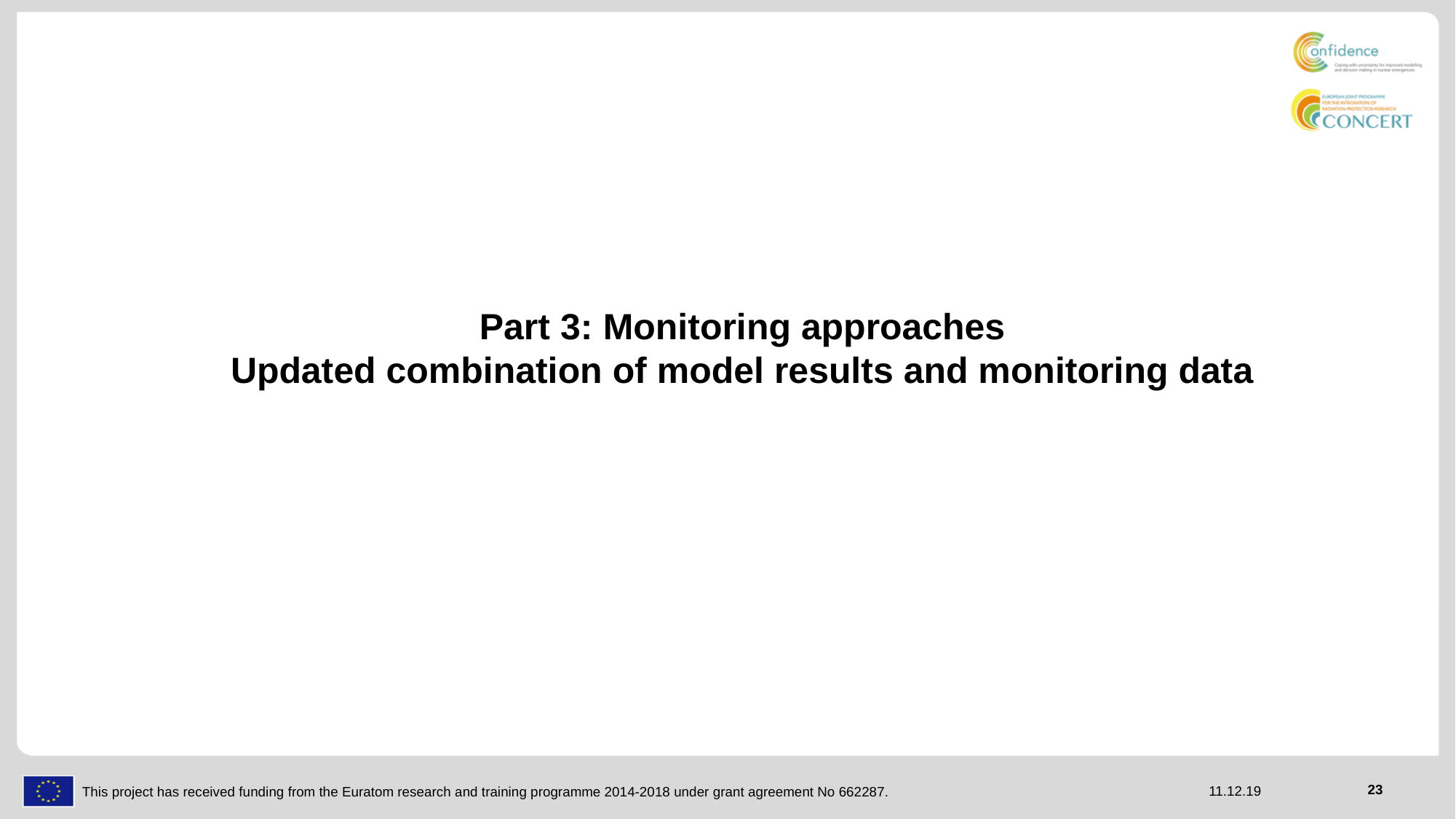

# Part 3: Monitoring approaches Updated combination of model results and monitoring data